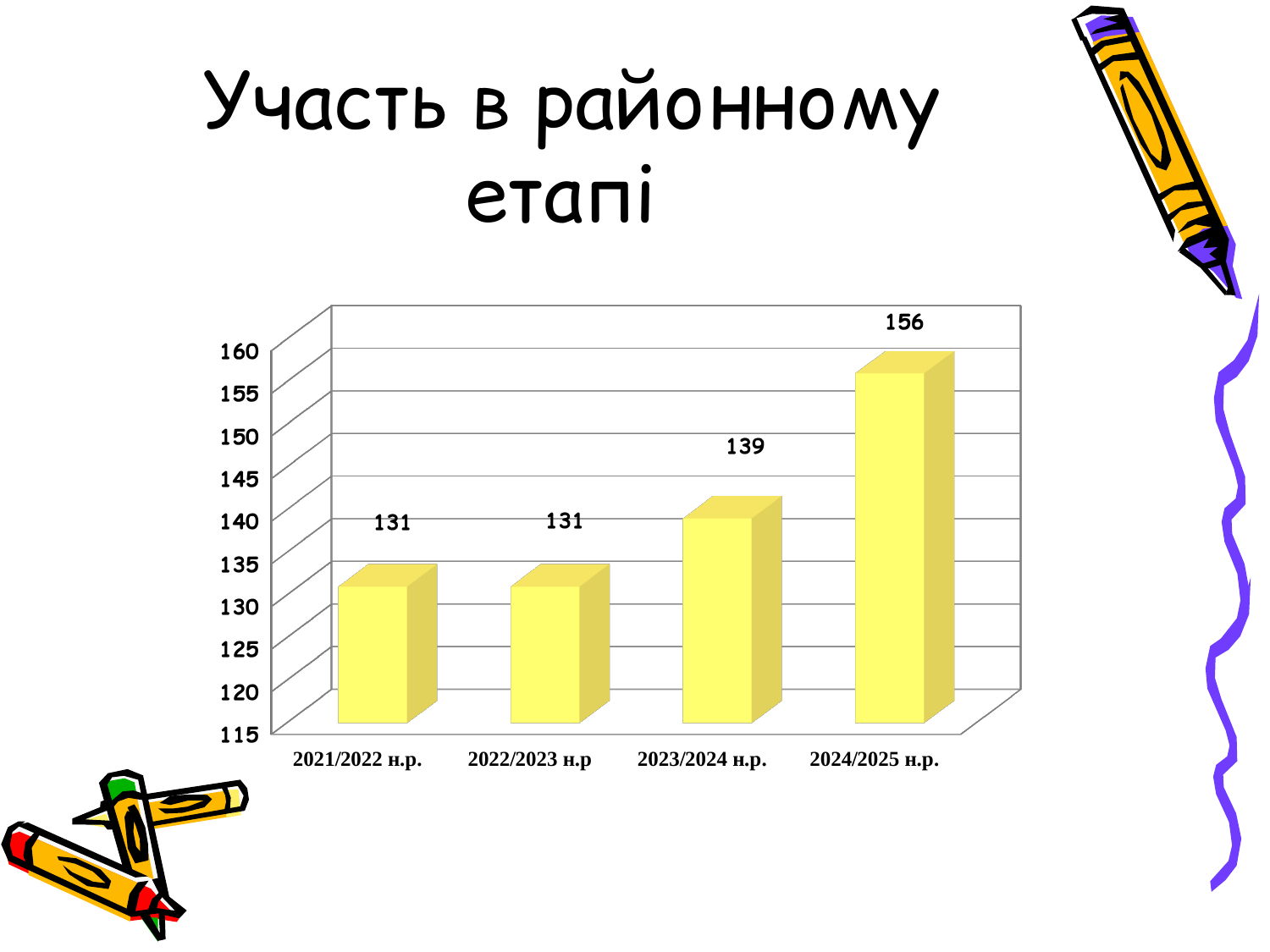

# Участь в районному етапі

[unsupported chart]